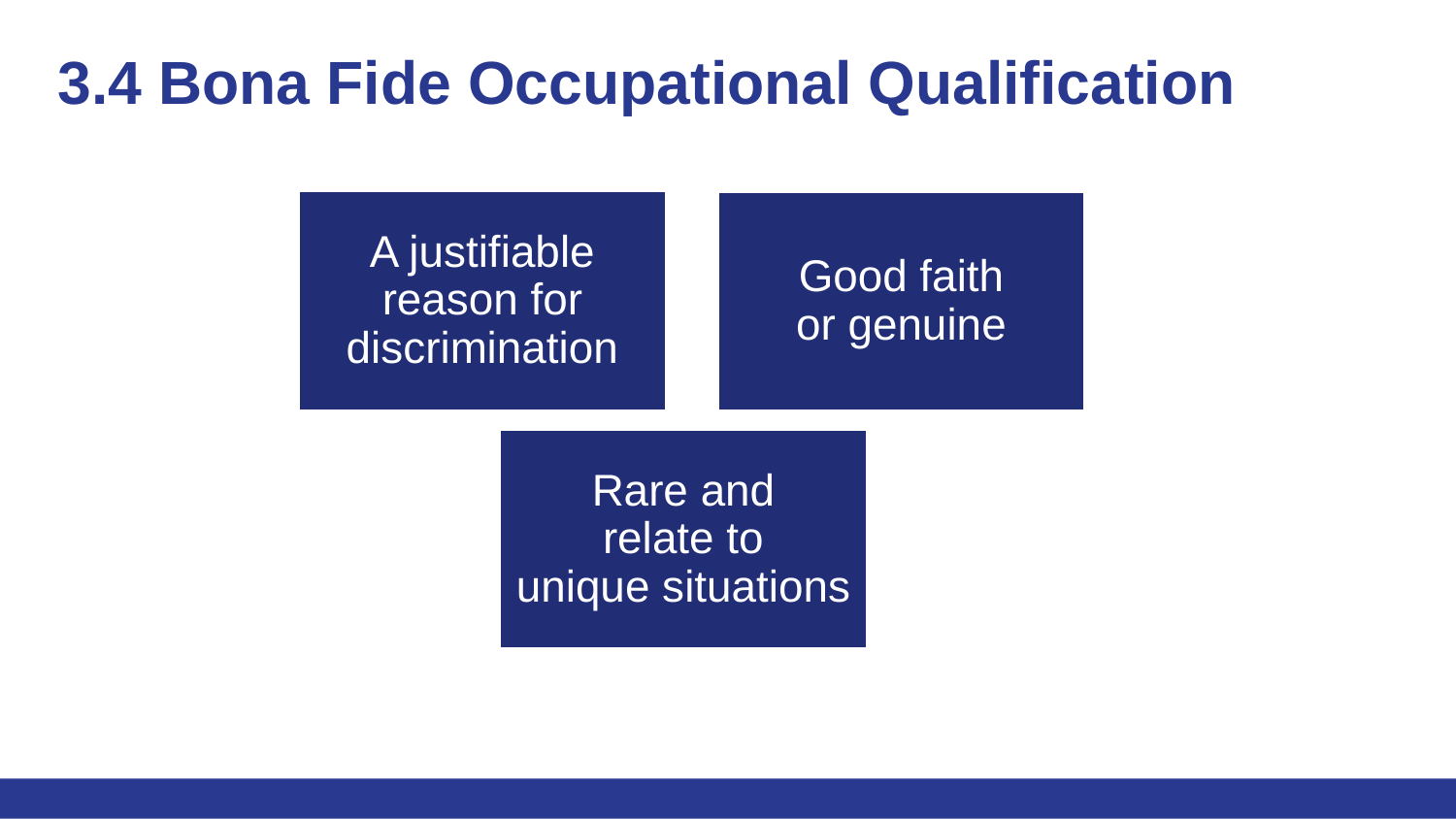

# 3.4 Bona Fide Occupational Qualification
A justifiable reason for discrimination
Good faith or genuine​
Rare and
relate to unique situations